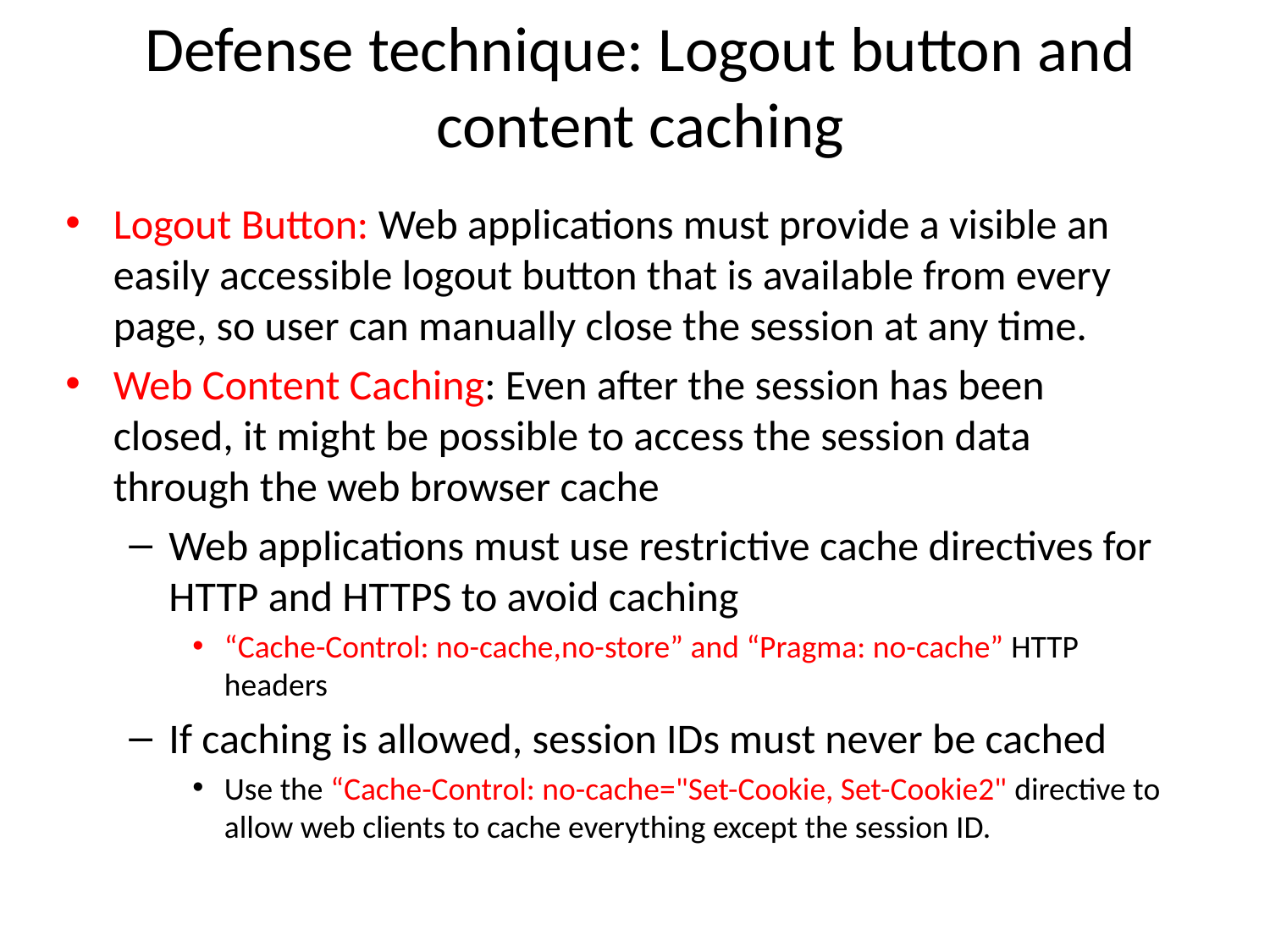

# Defense technique: Logout button and content caching
Logout Button: Web applications must provide a visible an easily accessible logout button that is available from every page, so user can manually close the session at any time.
Web Content Caching: Even after the session has been closed, it might be possible to access the session data through the web browser cache
Web applications must use restrictive cache directives for HTTP and HTTPS to avoid caching
“Cache-Control: no-cache,no-store” and “Pragma: no-cache” HTTP headers
If caching is allowed, session IDs must never be cached
Use the “Cache-Control: no-cache="Set-Cookie, Set-Cookie2" directive to allow web clients to cache everything except the session ID.